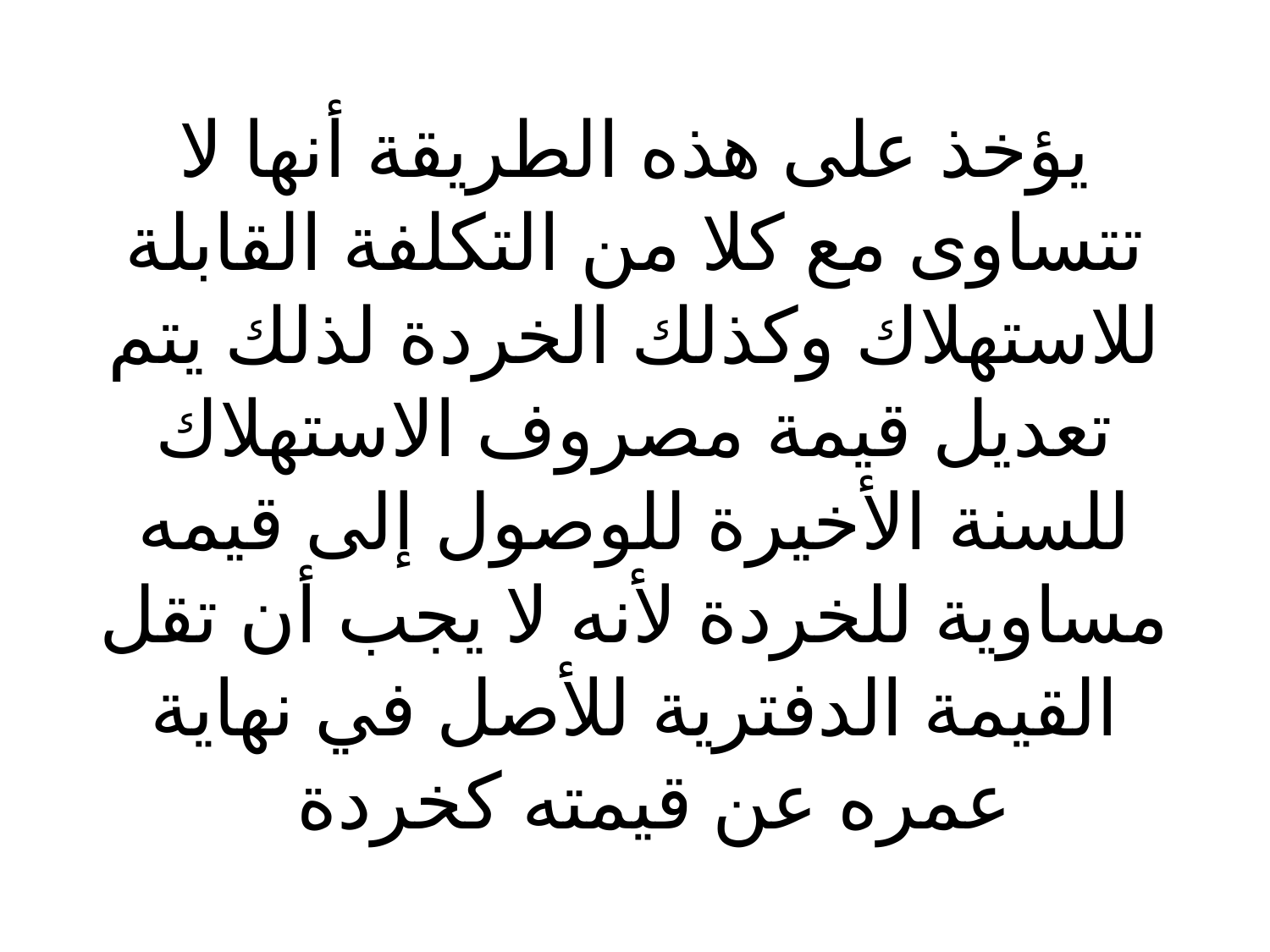

# يؤخذ على هذه الطريقة أنها لا تتساوى مع كلا من التكلفة القابلة للاستهلاك وكذلك الخردة لذلك يتم تعديل قيمة مصروف الاستهلاك للسنة الأخيرة للوصول إلى قيمه مساوية للخردة لأنه لا يجب أن تقل القيمة الدفترية للأصل في نهاية عمره عن قيمته كخردة